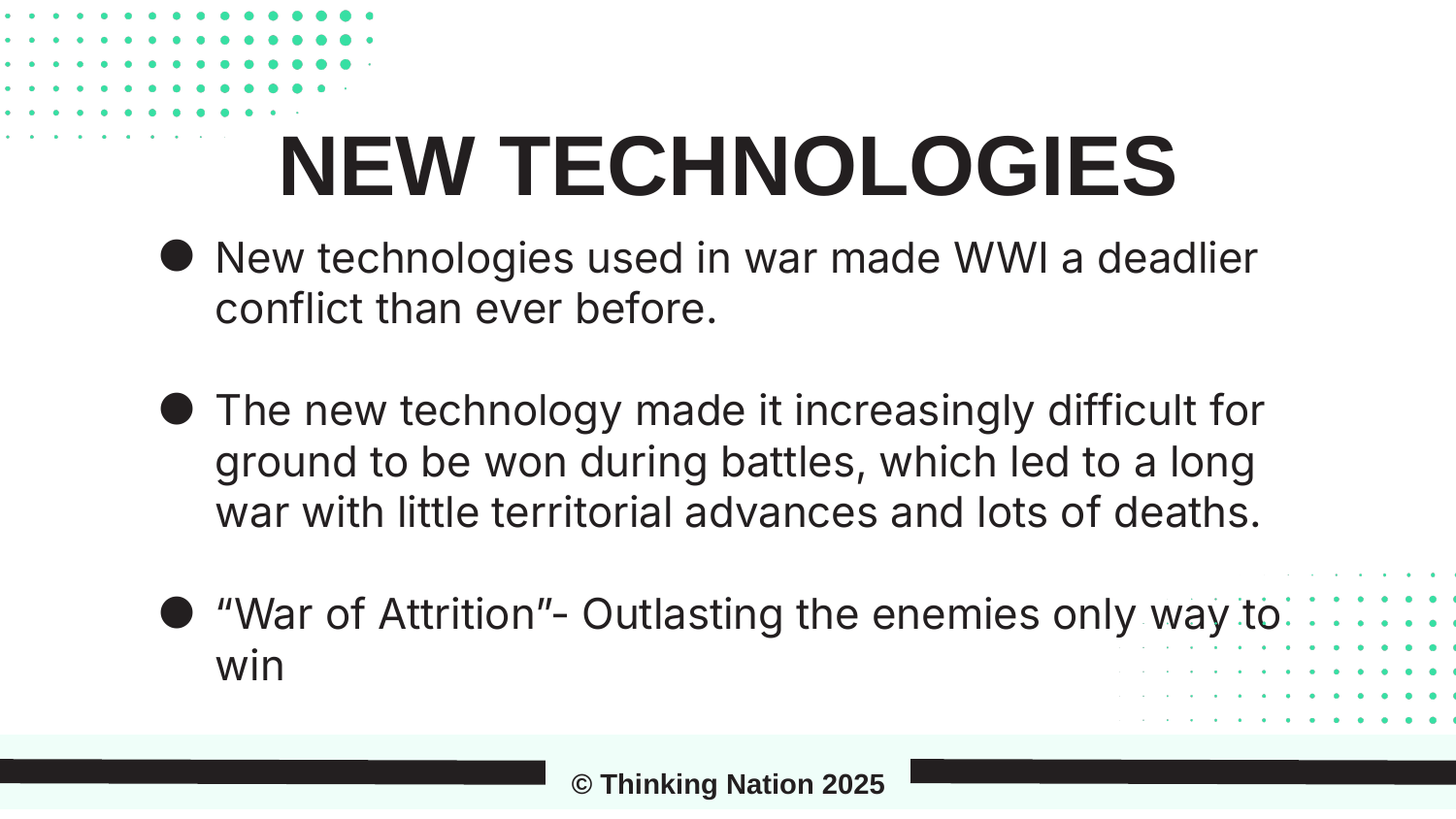

NEW TECHNOLOGIES
New technologies used in war made WWI a deadlier conflict than ever before.

The new technology made it increasingly difficult for ground to be won during battles, which led to a long war with little territorial advances and lots of deaths.

“War of Attrition”- Outlasting the enemies only way to win

© Thinking Nation 2025